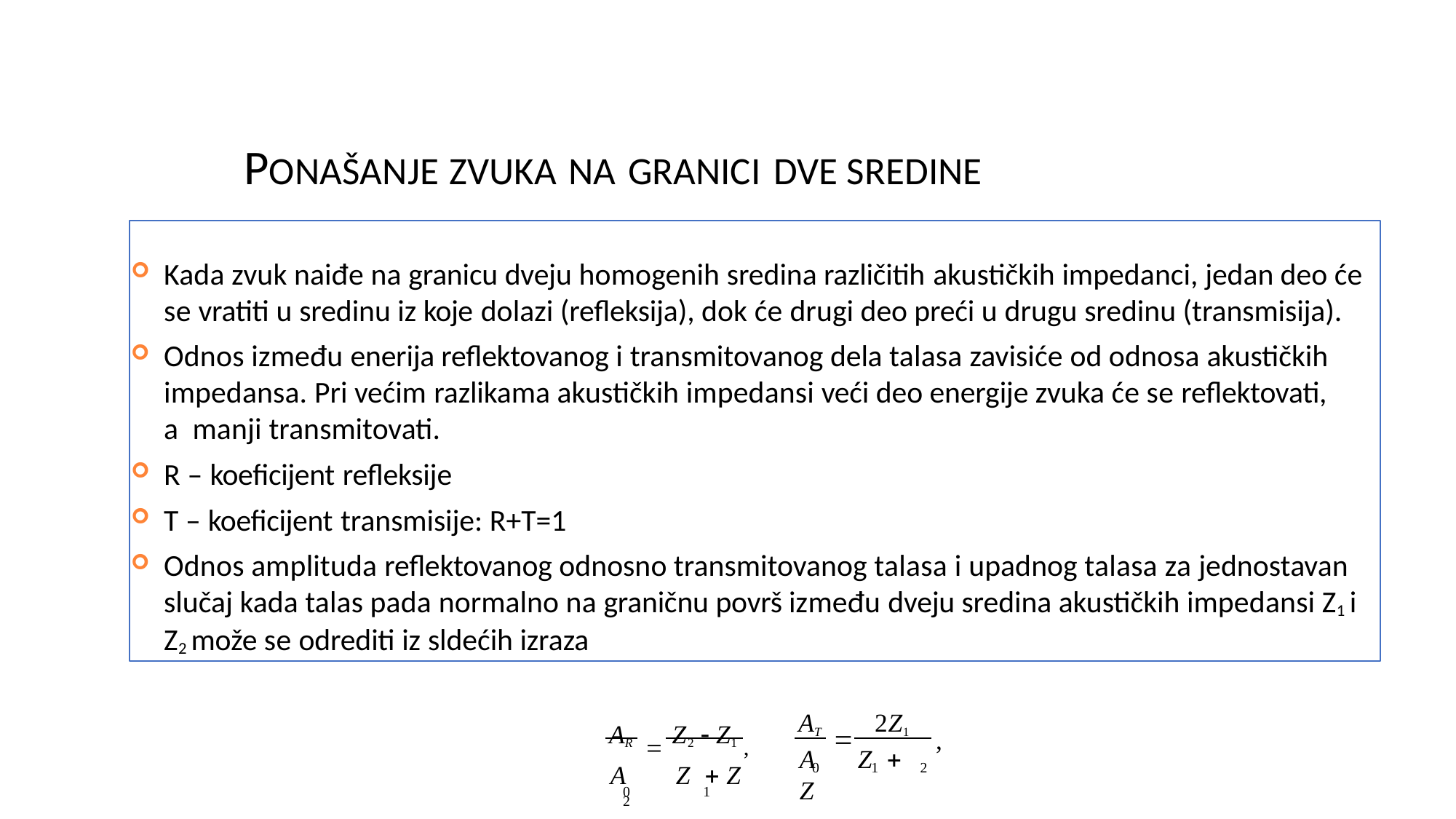

# PONAŠANJE ZVUKA NA GRANICI DVE SREDINE

Kada zvuk naiđe na granicu dveju homogenih sredina različitih akustičkih impedanci, jedan deo će
se vratiti u sredinu iz koje dolazi (refleksija), dok će drugi deo preći u drugu sredinu (transmisija).
Odnos između enerija reflektovanog i transmitovanog dela talasa zavisiće od odnosa akustičkih  impedansa. Pri većim razlikama akustičkih impedansi veći deo energije zvuka će se reflektovati, a  manji transmitovati.
R – koeficijent refleksije
T – koeficijent transmisije: R+T=1
Odnos amplituda reflektovanog odnosno transmitovanog talasa i upadnog talasa za jednostavan  slučaj kada talas pada normalno na graničnu površ između dveju sredina akustičkih impedansi Z1 i  Z2 može se odrediti iz sldećih izraza
AR    = Z2  − Z1  ,
A	Z  + Z
0	1	2
AT
2Z1
=
,

A	Z  + Z
0
1
2